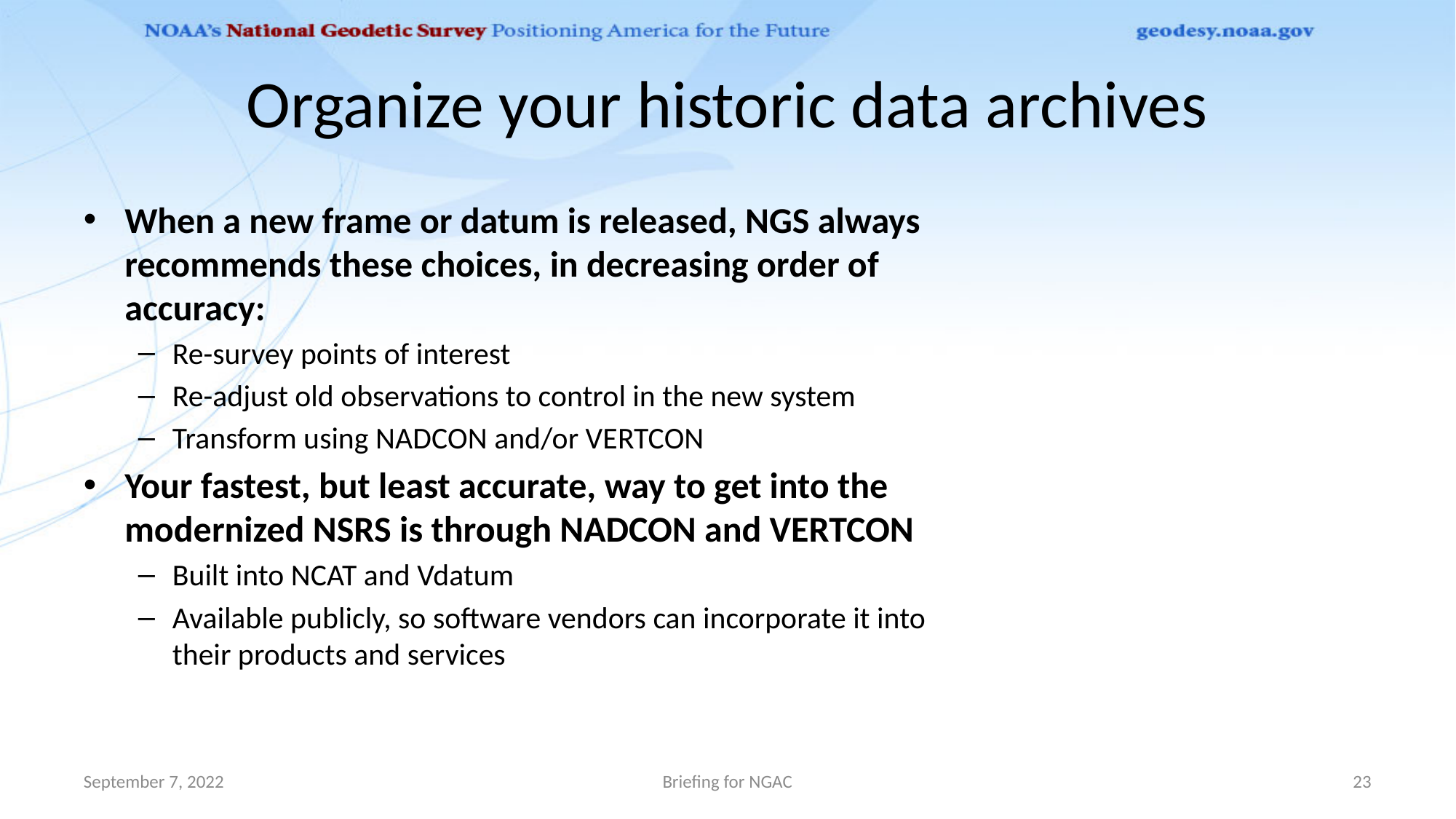

# Organize your historic data archives
When a new frame or datum is released, NGS always recommends these choices, in decreasing order of accuracy:
Re-survey points of interest
Re-adjust old observations to control in the new system
Transform using NADCON and/or VERTCON
Your fastest, but least accurate, way to get into the modernized NSRS is through NADCON and VERTCON
Built into NCAT and Vdatum
Available publicly, so software vendors can incorporate it into their products and services

September 7, 2022
Briefing for NGAC
23